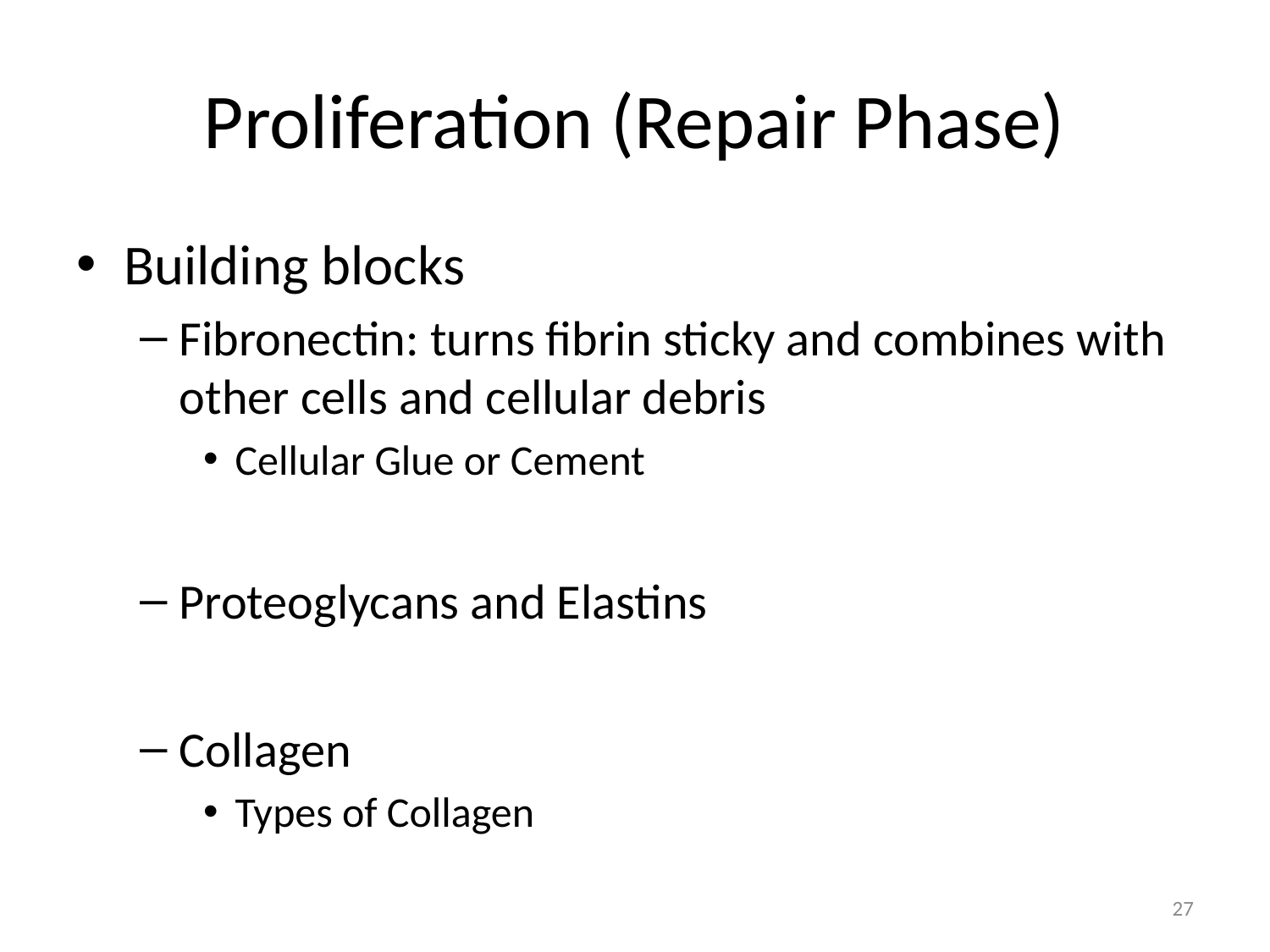

# Proliferation (Repair Phase)
Building blocks
Fibronectin: turns fibrin sticky and combines with other cells and cellular debris
Cellular Glue or Cement

Proteoglycans and Elastins

Collagen
Types of Collagen

27